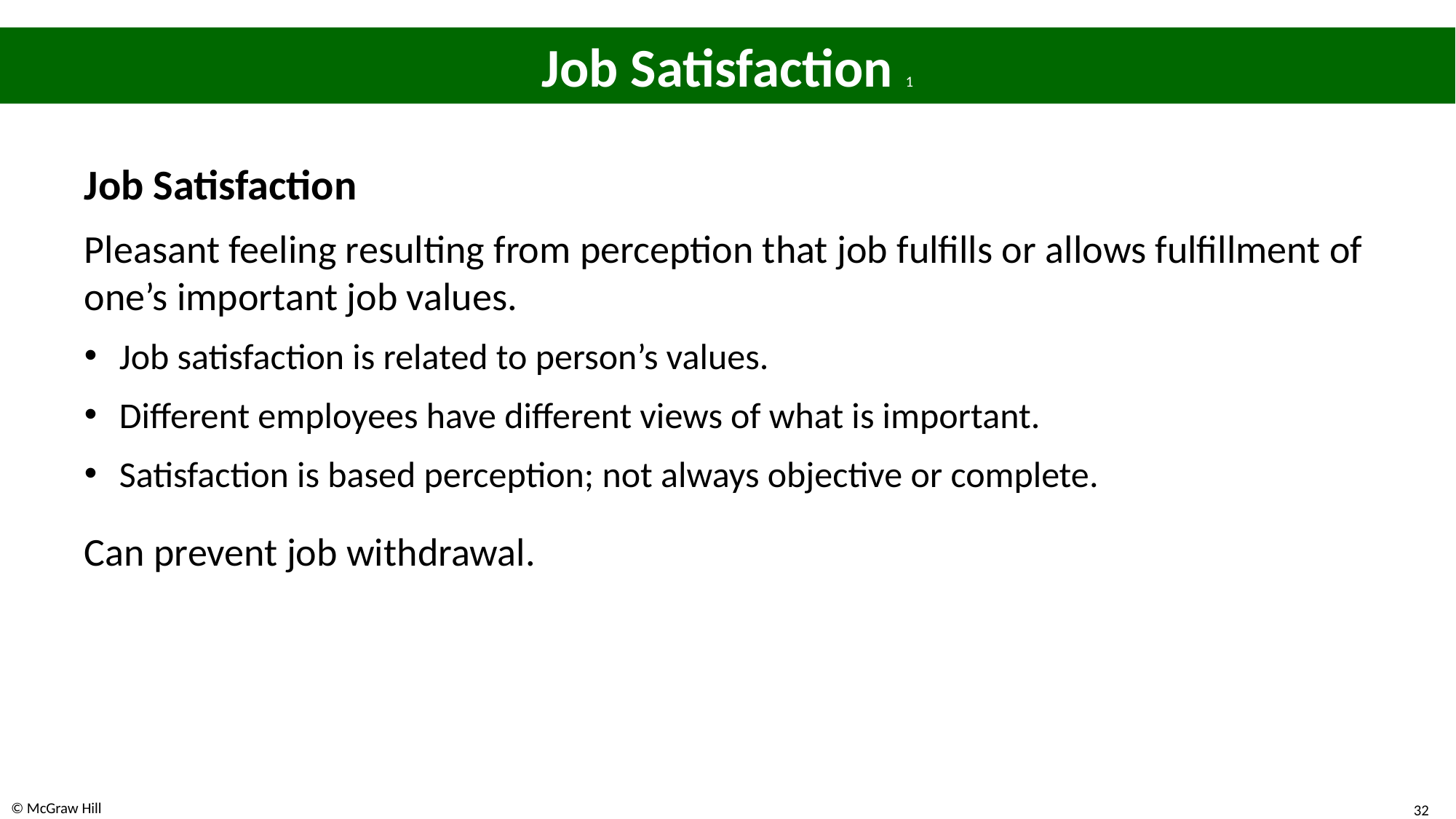

# Job Satisfaction 1
Job Satisfaction
Pleasant feeling resulting from perception that job fulfills or allows fulfillment of one’s important job values.
Job satisfaction is related to person’s values.
Different employees have different views of what is important.
Satisfaction is based perception; not always objective or complete.
Can prevent job withdrawal.